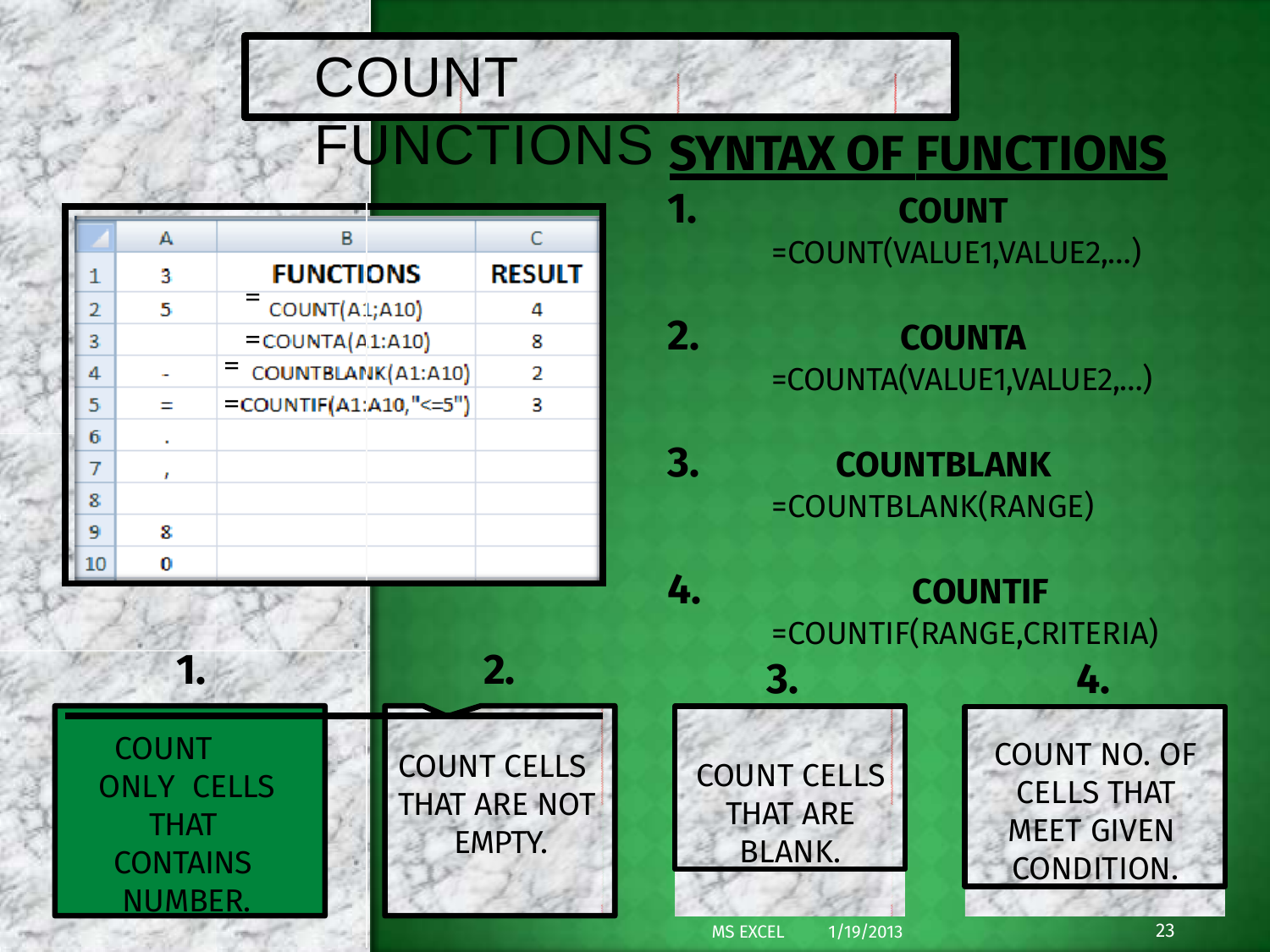

# COUNT	FUNCTIONS
SYNTAX OF FUNCTIONS
1.
COUNT
=COUNT(VALUE1,VALUE2,…)
| = |  |
| --- | --- |
| = |  |
| = |  |
| = |  |
| 1. | 2. |
| COUNT ONLY CELLS THAT CONTAINS NUMBER. | COUNT CELLS THAT ARE NOT EMPTY. |

2.
COUNTA
=COUNTA(VALUE1,VALUE2,…)
3.
COUNTBLANK
=COUNTBLANK(RANGE)
4.
COUNTIF
=COUNTIF(RANGE,CRITERIA)
3.	4.

COUNT CELLS  THAT ARE  BLANK.
COUNT NO. OF  CELLS THAT  MEET GIVEN  CONDITION.

23
1/19/2013
MS EXCEL